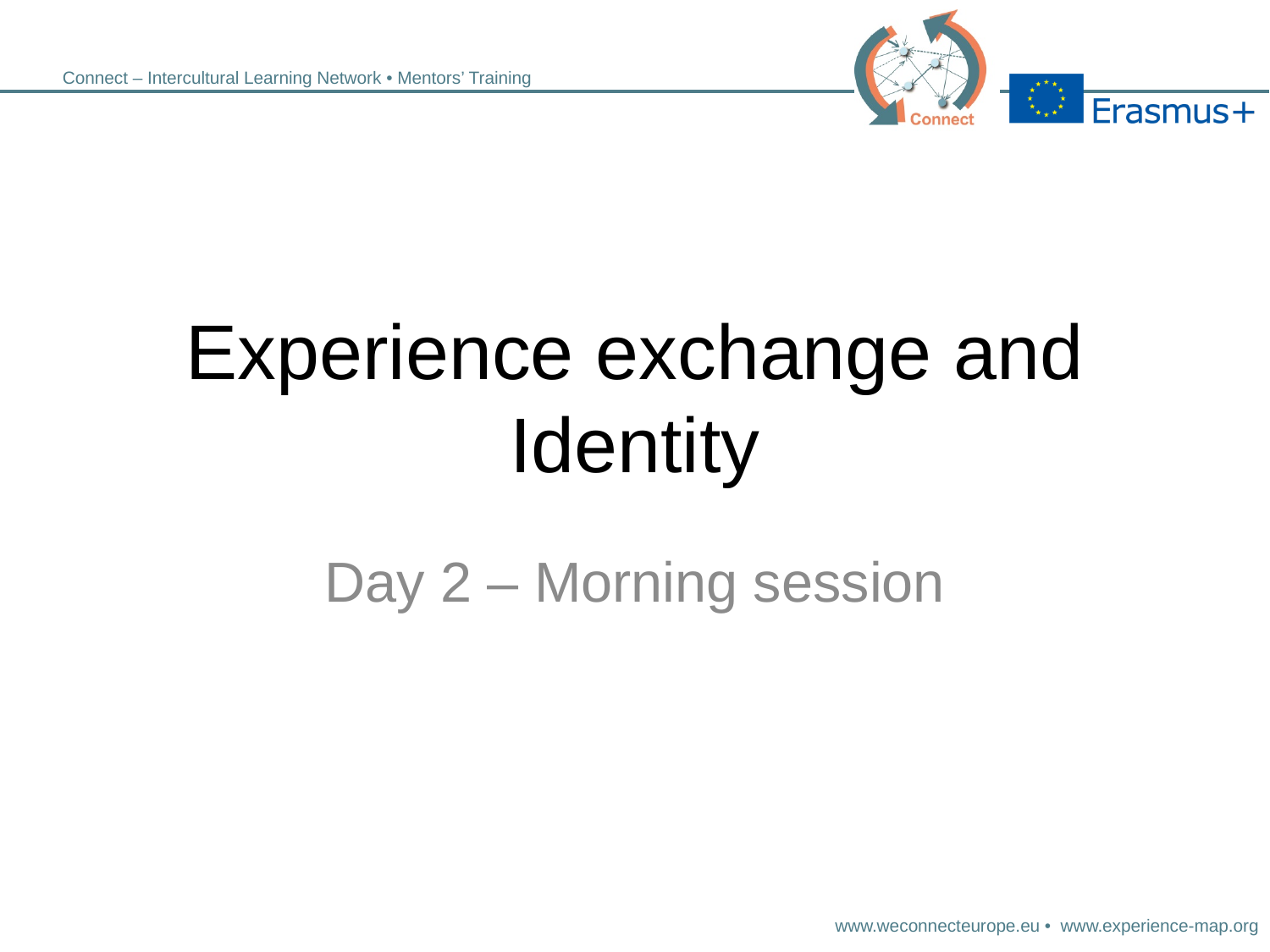

# Experience exchange and Identity
Day 2 – Morning session